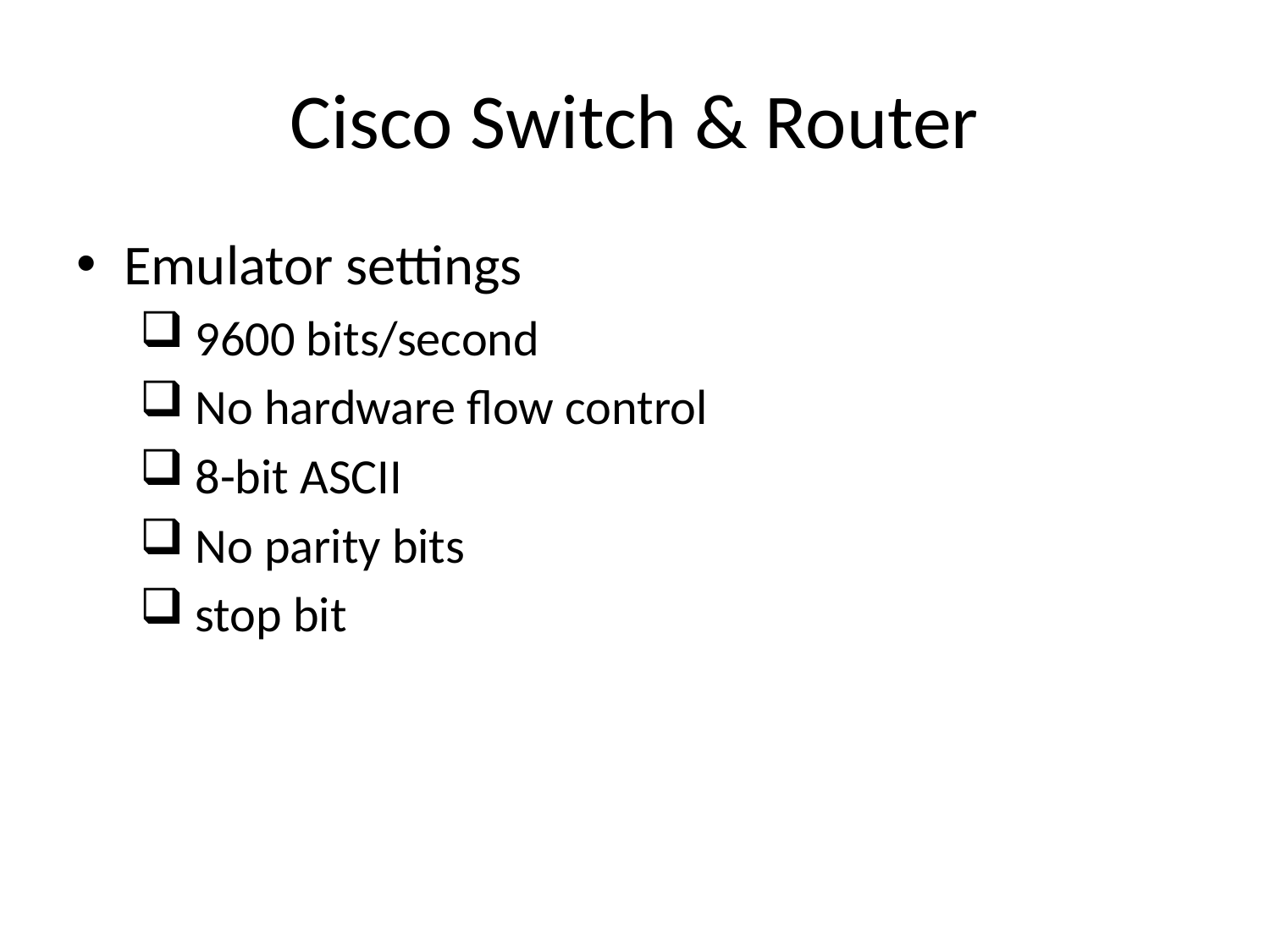

# Cisco Switch & Router
Emulator settings
 9600 bits/second
 No hardware flow control
 8-bit ASCII
 No parity bits
 stop bit